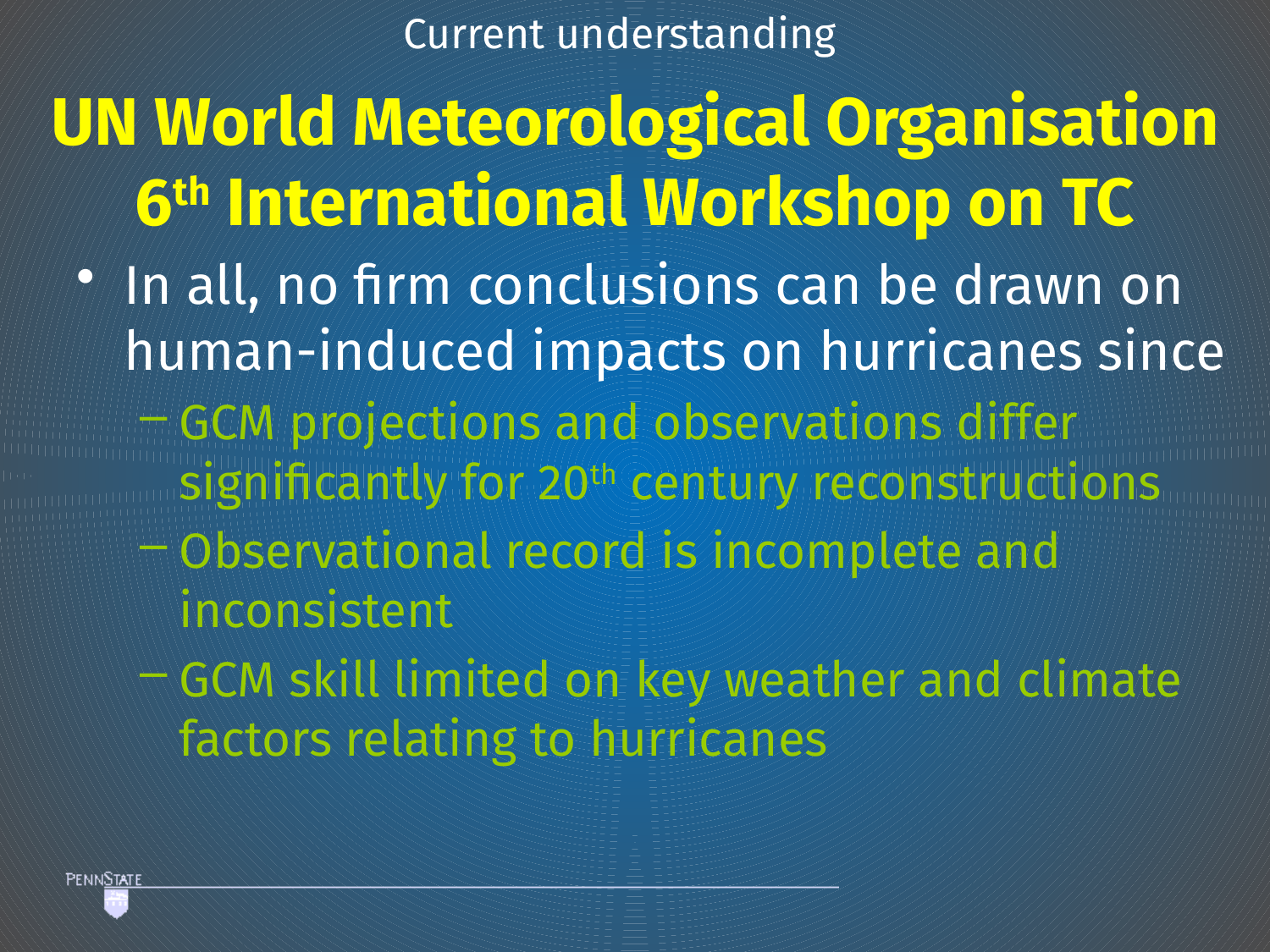

Current understanding
# UN World Meteorological Organisation 6th International Workshop on TC
In all, no firm conclusions can be drawn on human-induced impacts on hurricanes since
GCM projections and observations differ significantly for 20th century reconstructions
Observational record is incomplete and inconsistent
GCM skill limited on key weather and climate factors relating to hurricanes